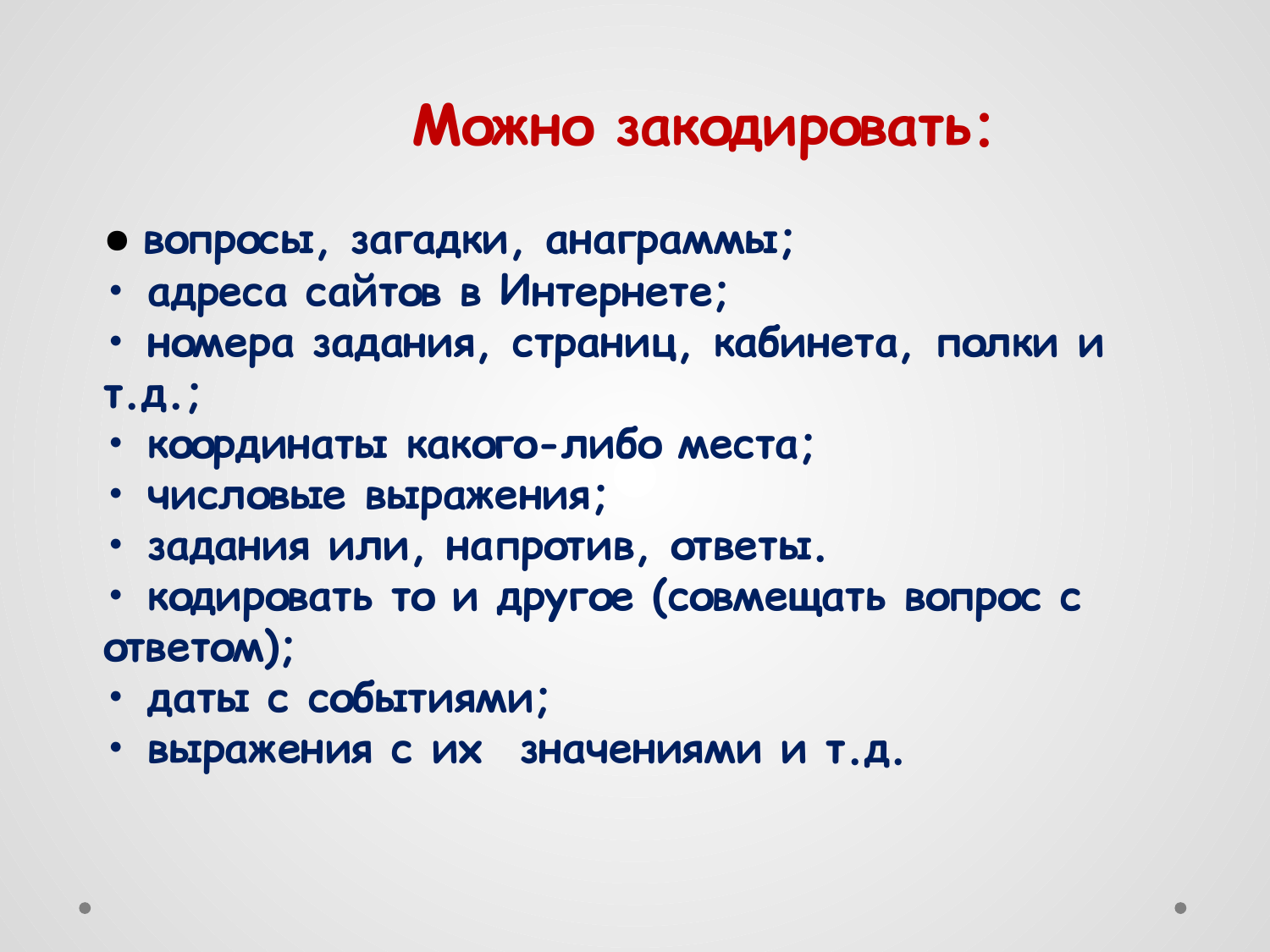

Можно закодировать:
• вопросы, загадки, анаграммы;
• адреса сайтов в Интернете;
• номера задания, страниц, кабинета, полки и т.д.;
• координаты какого-либо места;
• числовые выражения;
• задания или, напротив, ответы.
• кодировать то и другое (совмещать вопрос с ответом);
• даты с событиями;
• выражения с их  значениями и т.д.